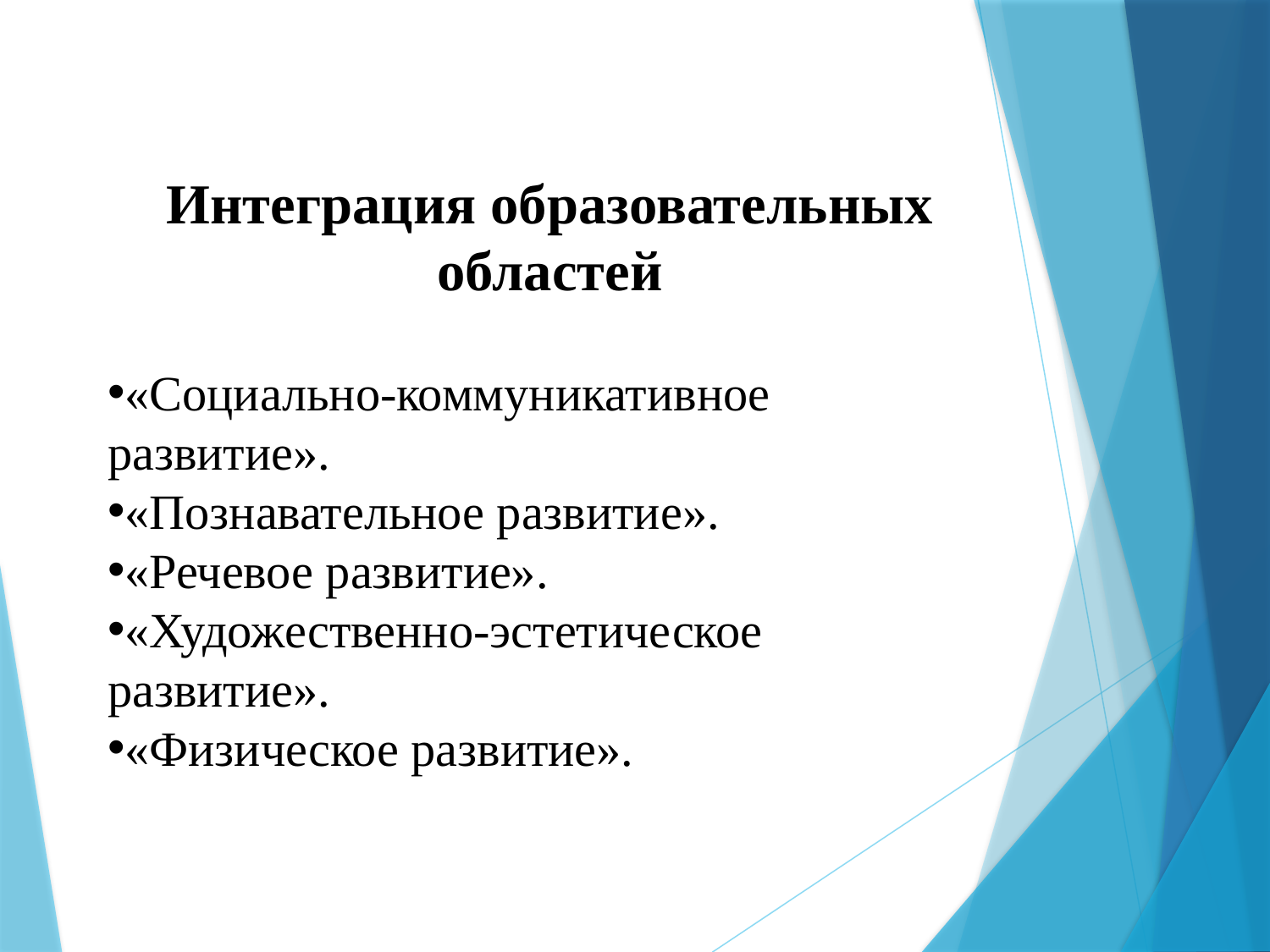

Интеграция образовательных областей

«Социально-коммуникативное развитие».
«Познавательное развитие».
«Речевое развитие».
«Художественно-эстетическое развитие».
«Физическое развитие».